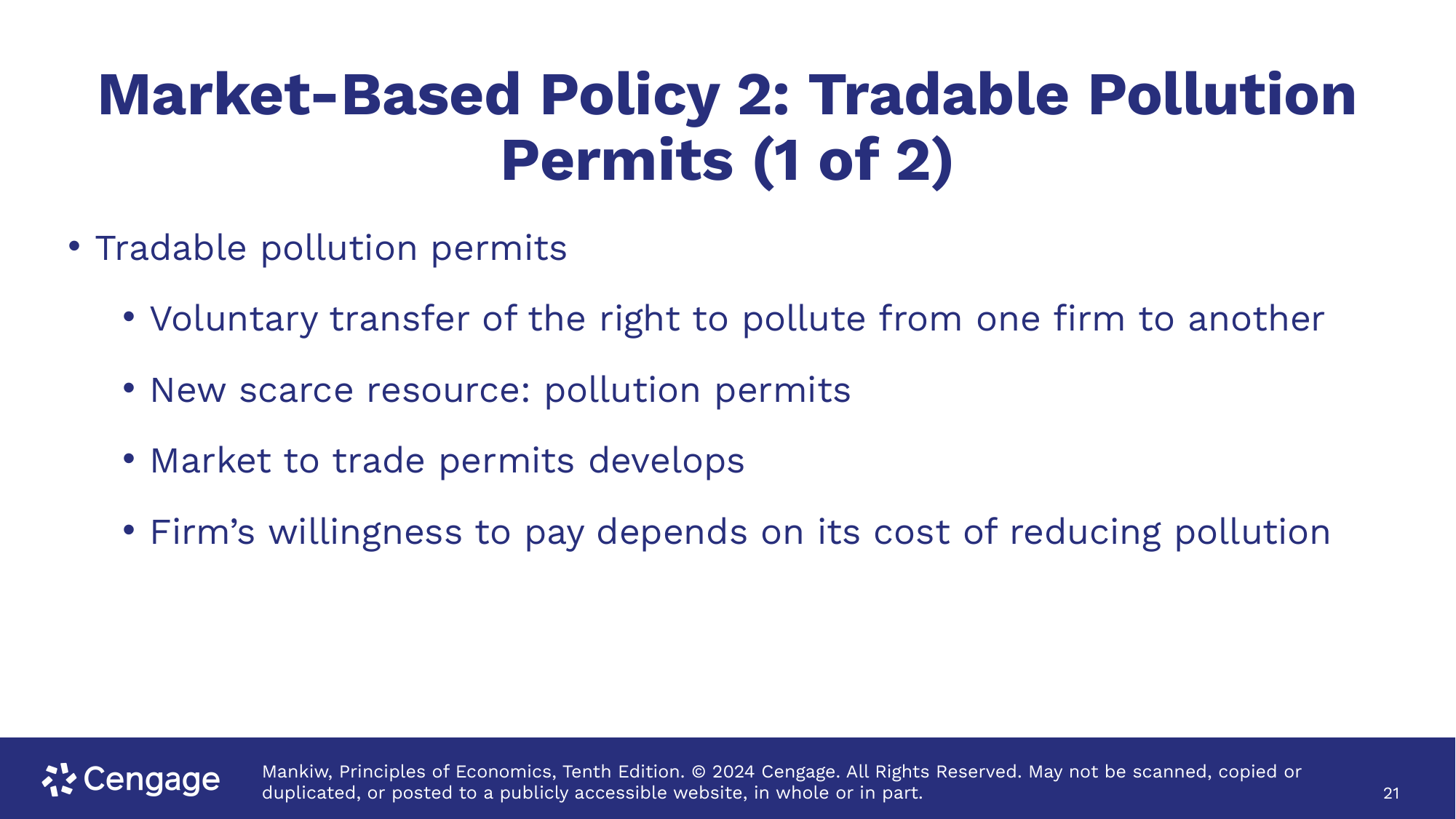

# Market-Based Policy 2: Tradable Pollution Permits (1 of 2)
Tradable pollution permits
Voluntary transfer of the right to pollute from one firm to another
New scarce resource: pollution permits
Market to trade permits develops
Firm’s willingness to pay depends on its cost of reducing pollution